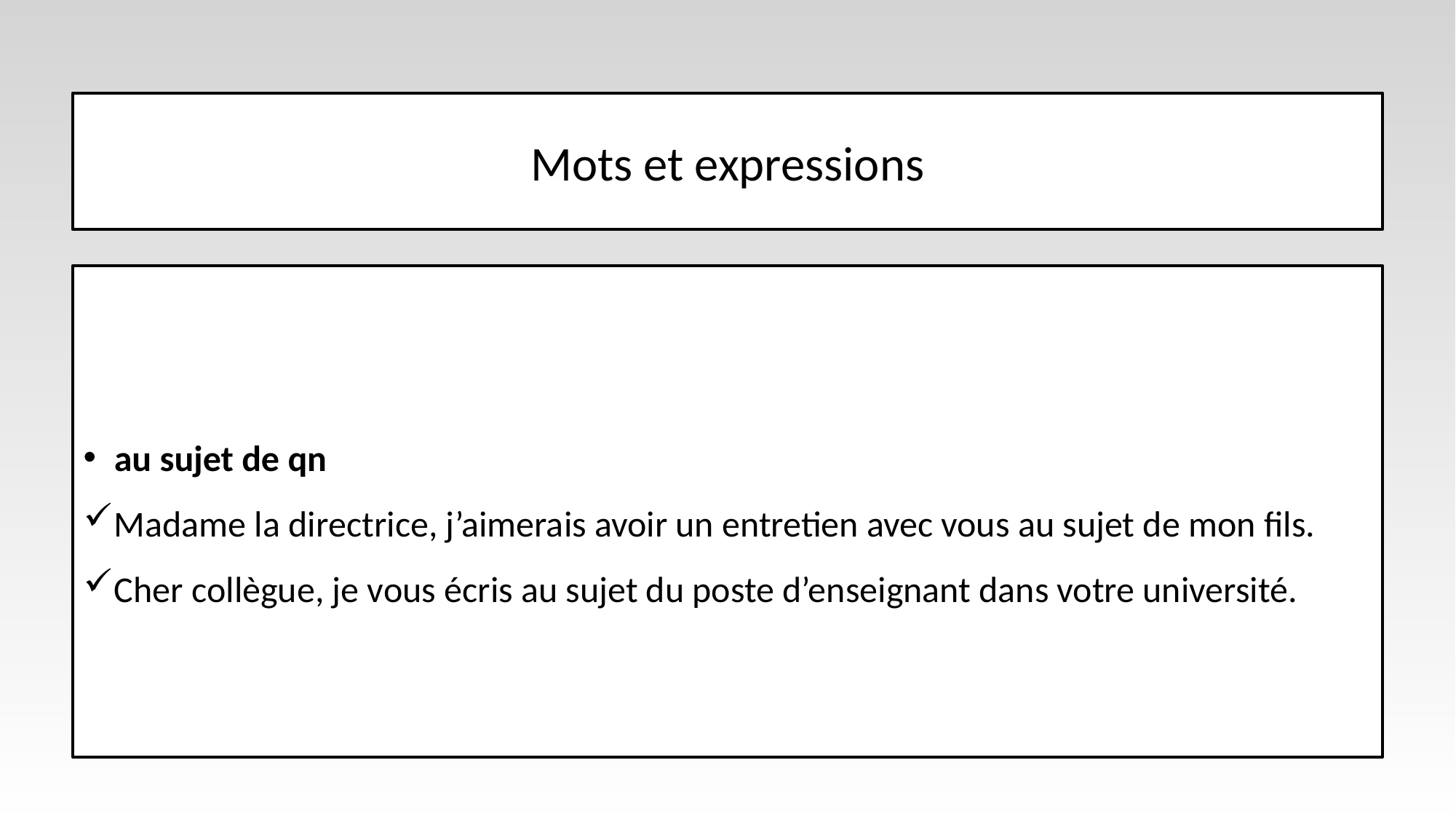

# Mots et expressions
au sujet de qn
Madame la directrice, j’aimerais avoir un entretien avec vous au sujet de mon fils.
Cher collègue, je vous écris au sujet du poste d’enseignant dans votre université.